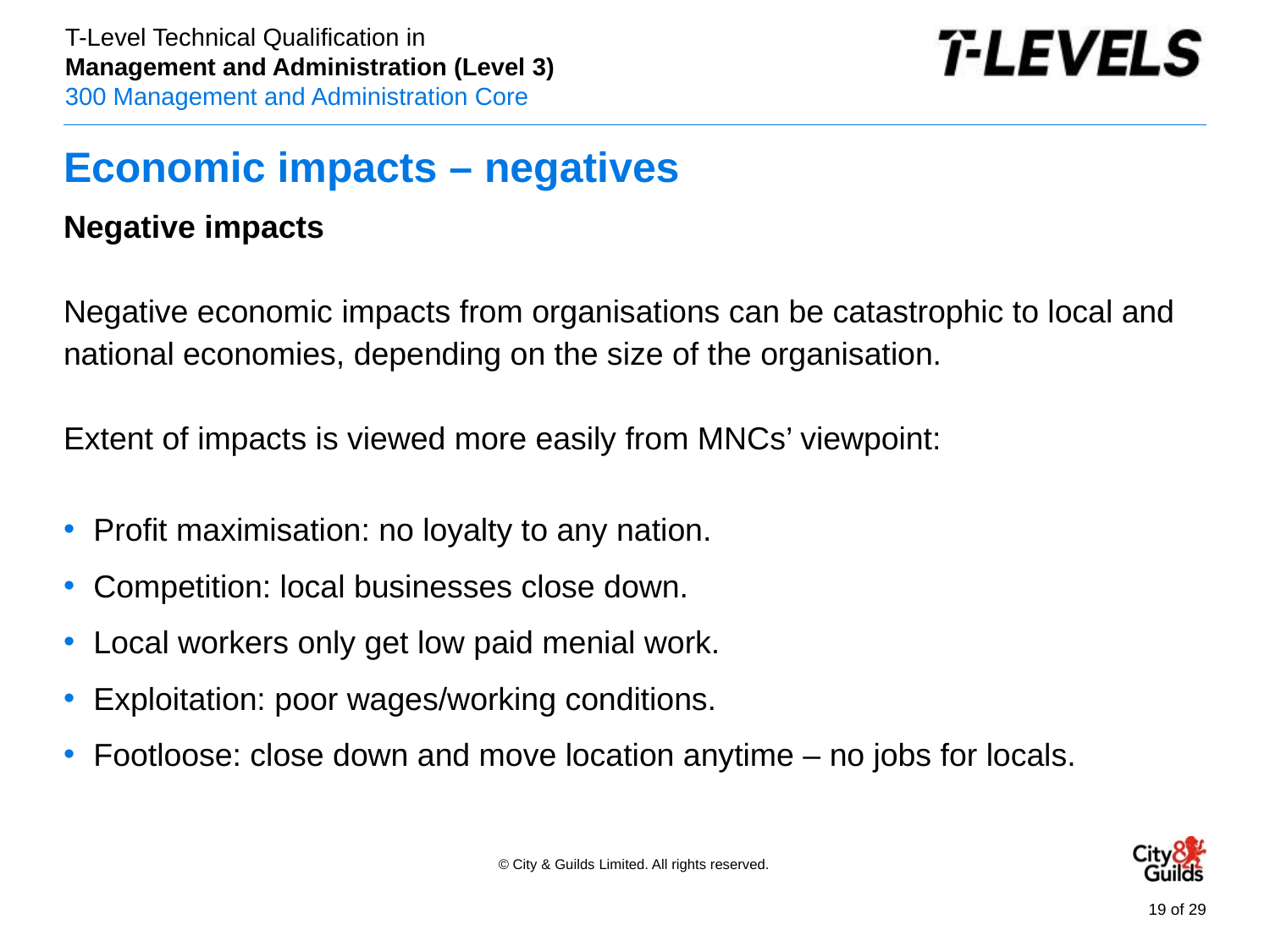

# Economic impacts – negatives
Negative impacts

Negative economic impacts from organisations can be catastrophic to local and national economies, depending on the size of the organisation.

Extent of impacts is viewed more easily from MNCs’ viewpoint:

Profit maximisation: no loyalty to any nation.
Competition: local businesses close down.
Local workers only get low paid menial work.
Exploitation: poor wages/working conditions.
Footloose: close down and move location anytime – no jobs for locals.